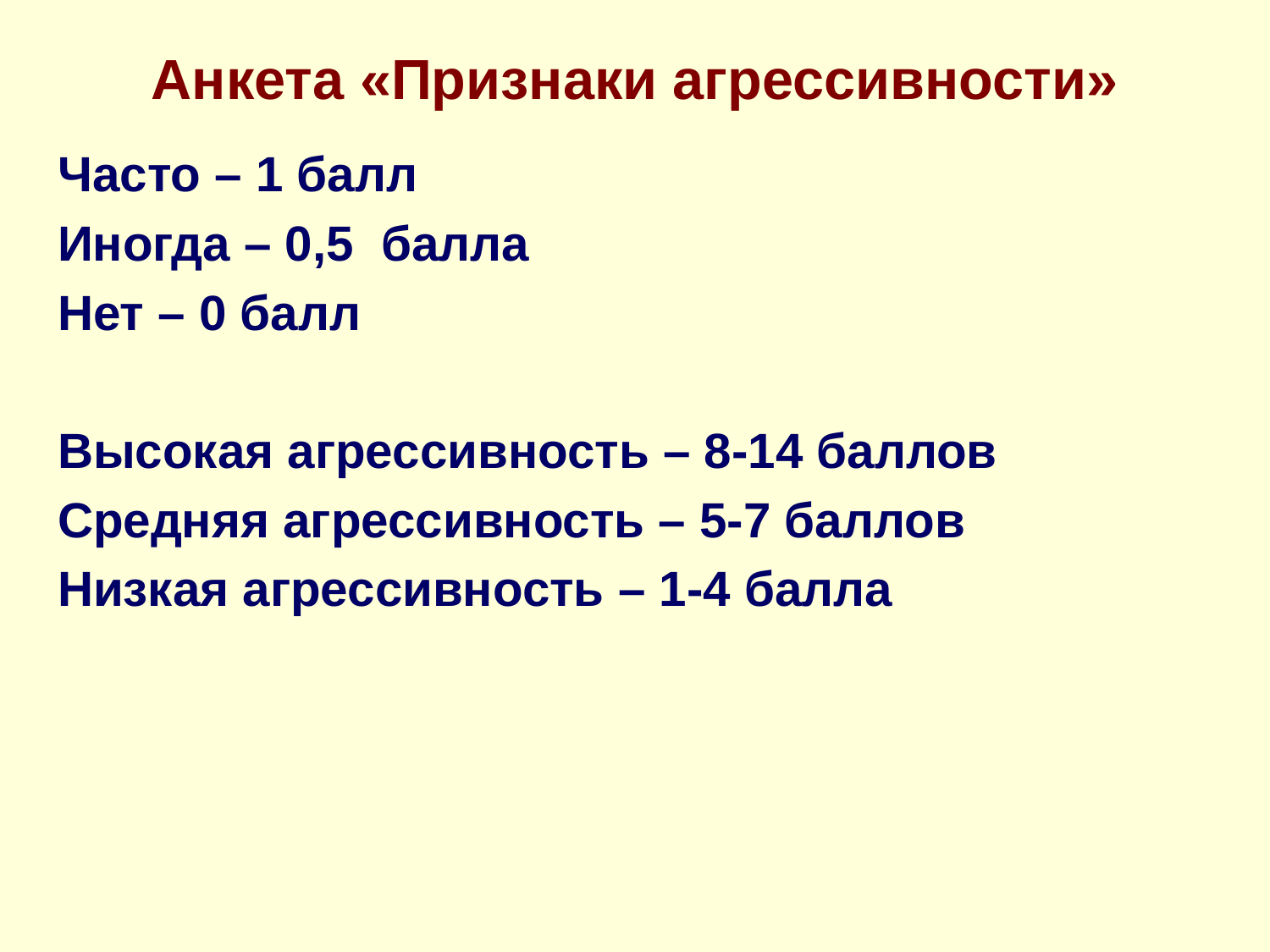

# Анкета «Признаки агрессивности»
Часто – 1 балл
Иногда – 0,5  балла
Нет – 0 балл

Высокая агрессивность – 8-14 баллов
Средняя агрессивность – 5-7 баллов
Низкая агрессивность – 1-4 балла